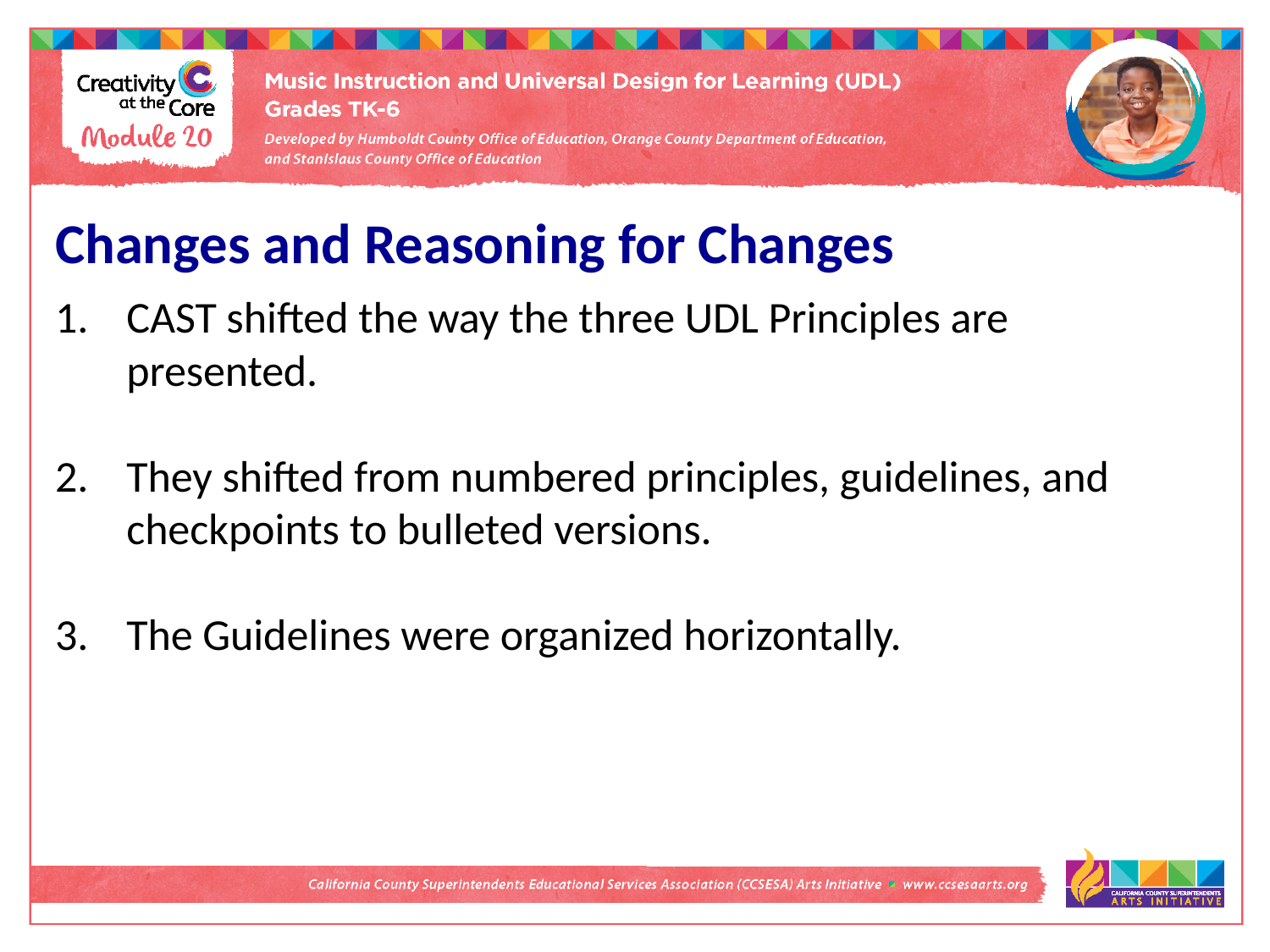

Changes and Reasoning for Changes
CAST shifted the way the three UDL Principles are presented.

They shifted from numbered principles, guidelines, and checkpoints to bulleted versions.

The Guidelines were organized horizontally.